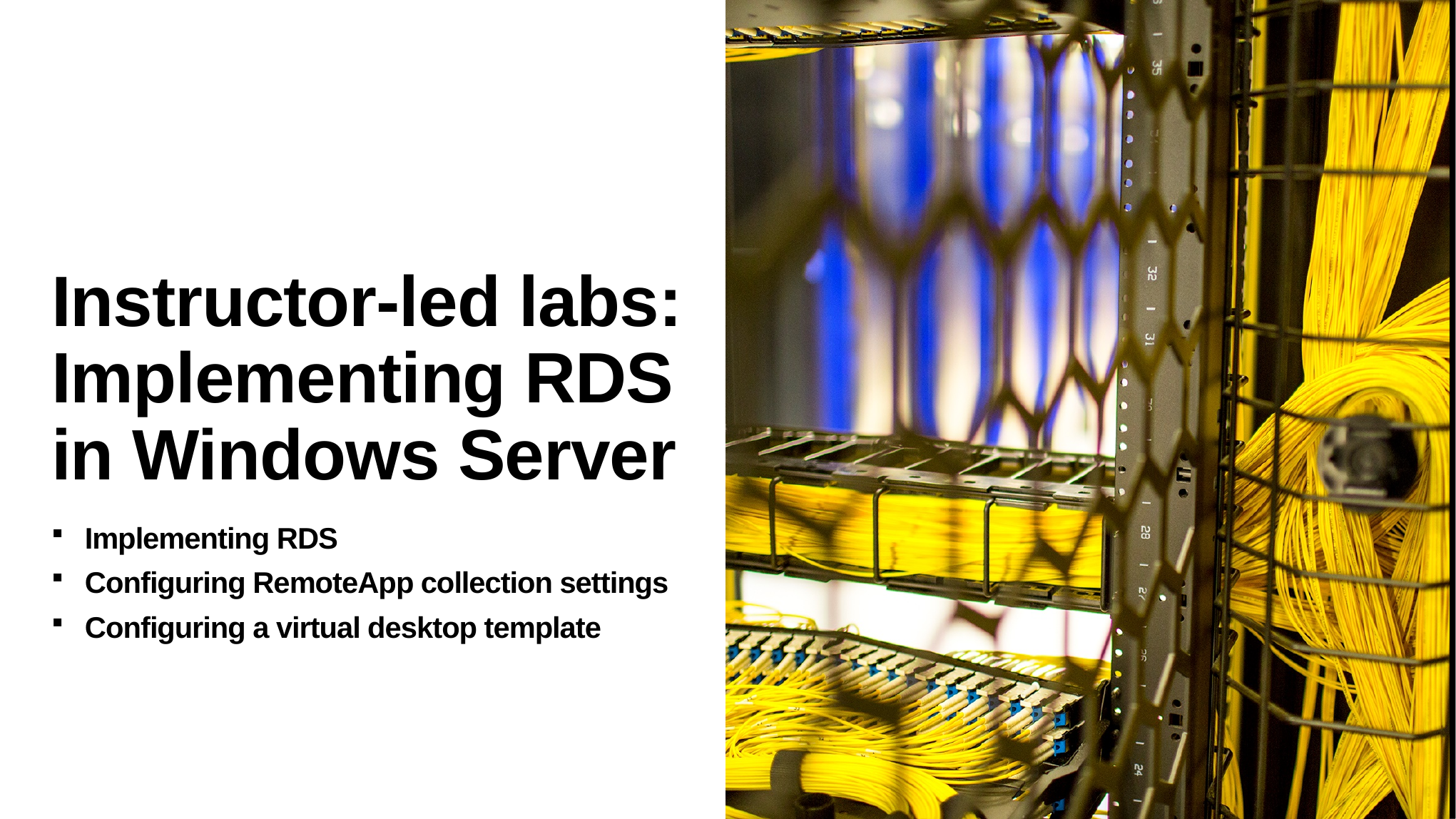

# Instructor-led labs: Implementing RDS in Windows Server
Implementing RDS
Configuring RemoteApp collection settings
Configuring a virtual desktop template